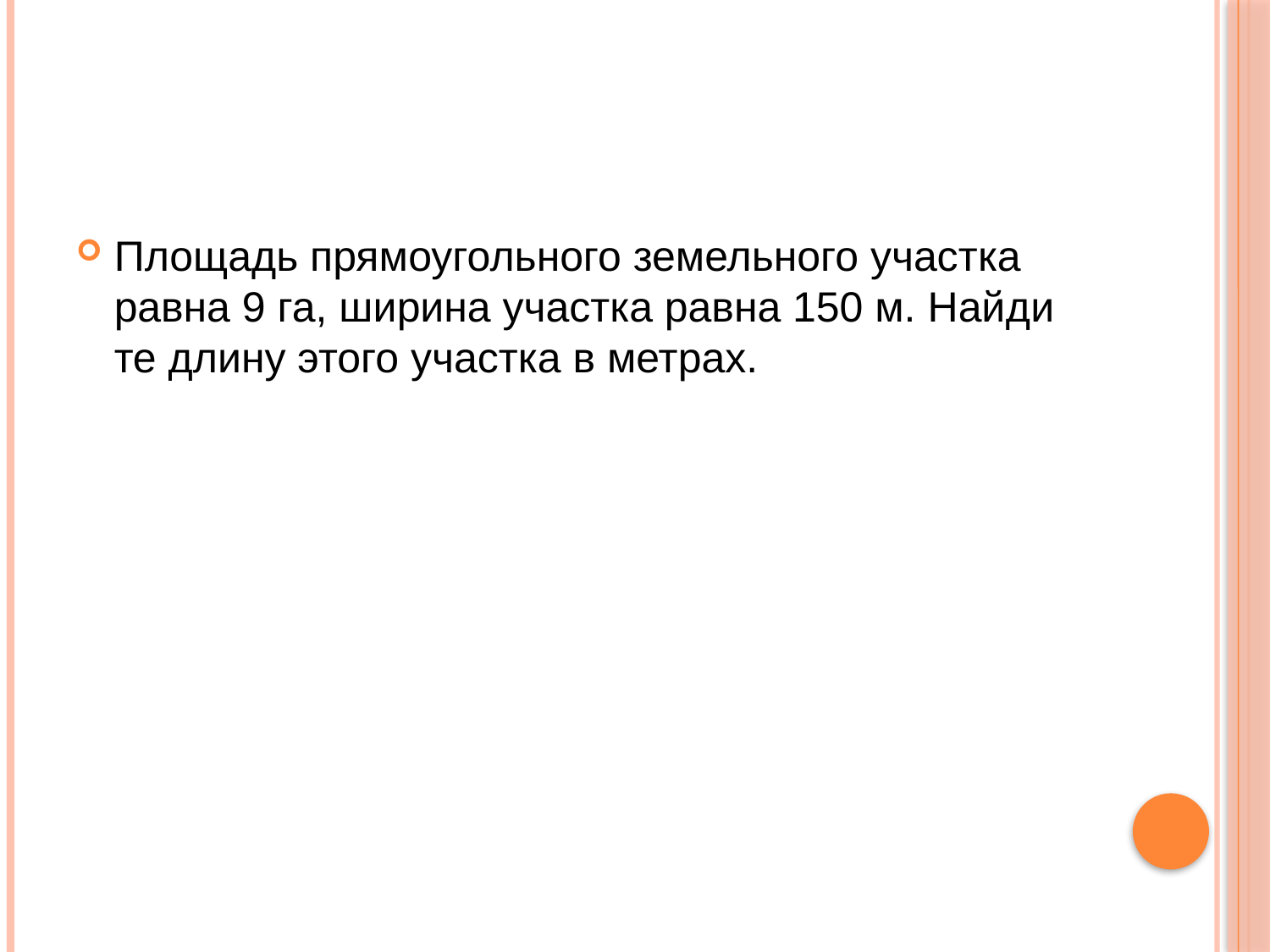

#
Площадь пря­мо­уголь­но­го земельного участ­ка равна 9 га, ши­ри­на участка равна 150 м. Най­ди­те длину этого участ­ка в метрах.